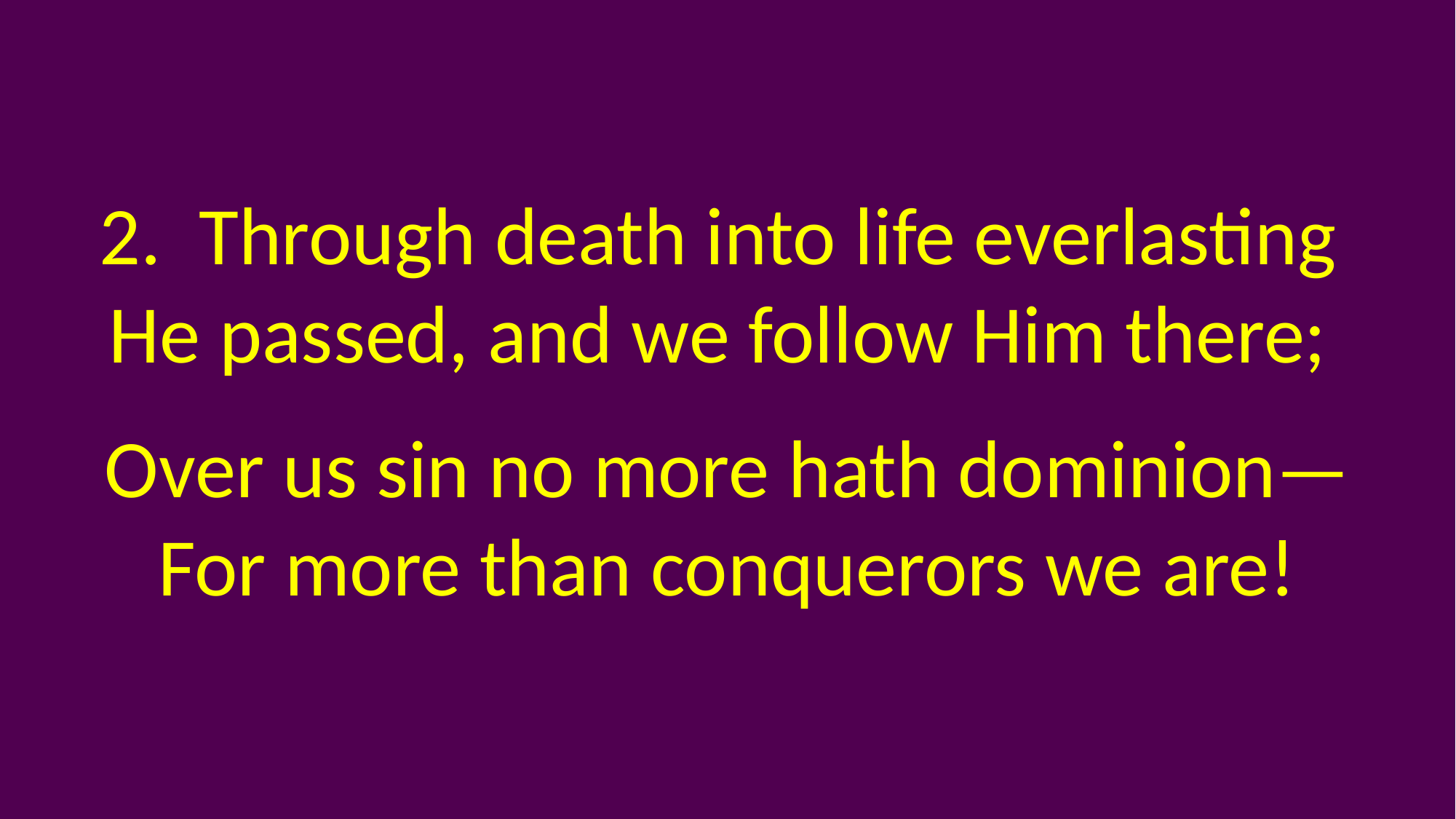

2.  Through death into life everlasting
He passed, and we follow Him there;
Over us sin no more hath dominion—
For more than conquerors we are!